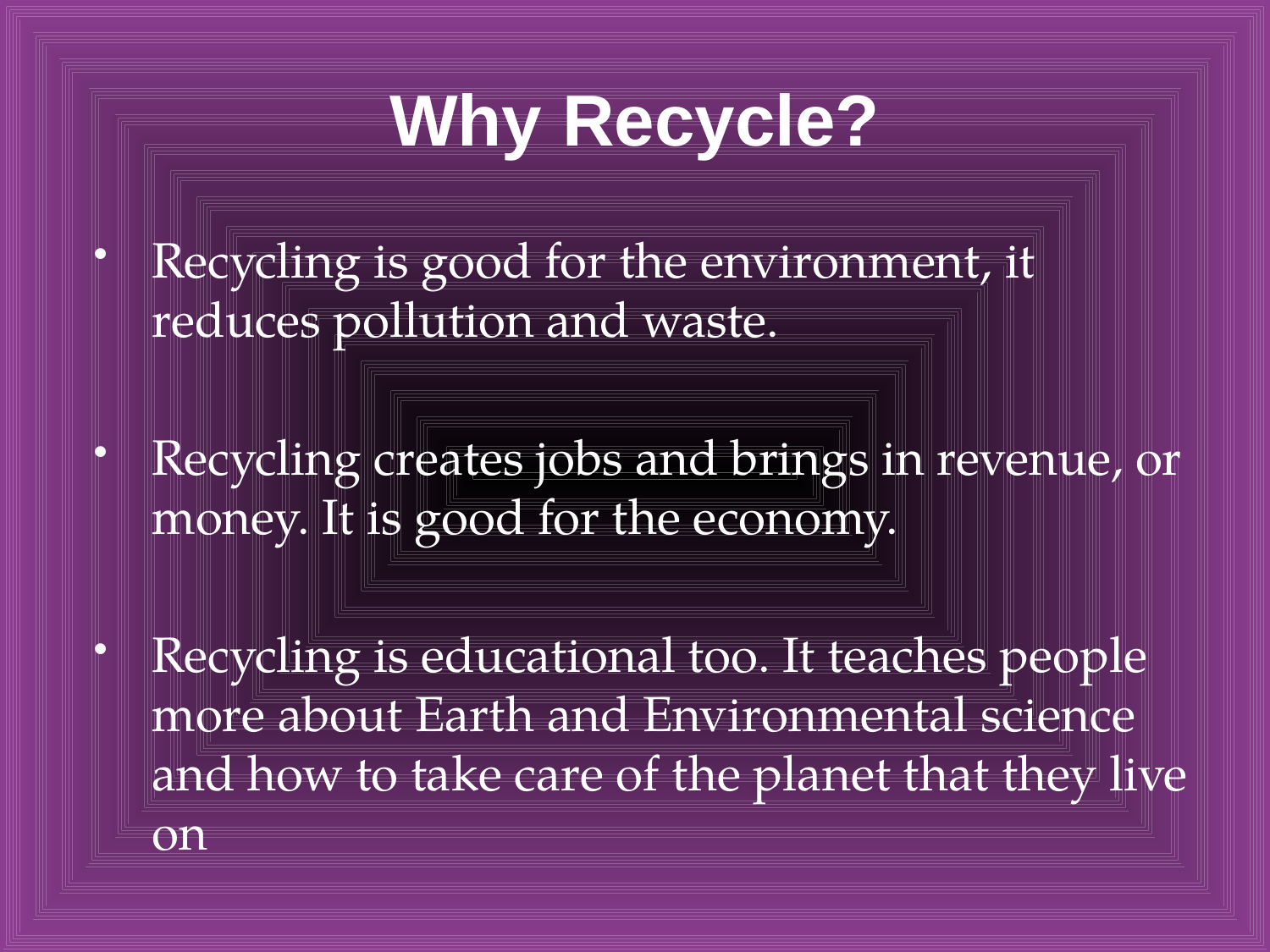

# Why Recycle?
Recycling is good for the environment, it reduces pollution and waste.

Recycling creates jobs and brings in revenue, or money. It is good for the economy.

Recycling is educational too. It teaches people more about Earth and Environmental science and how to take care of the planet that they live on